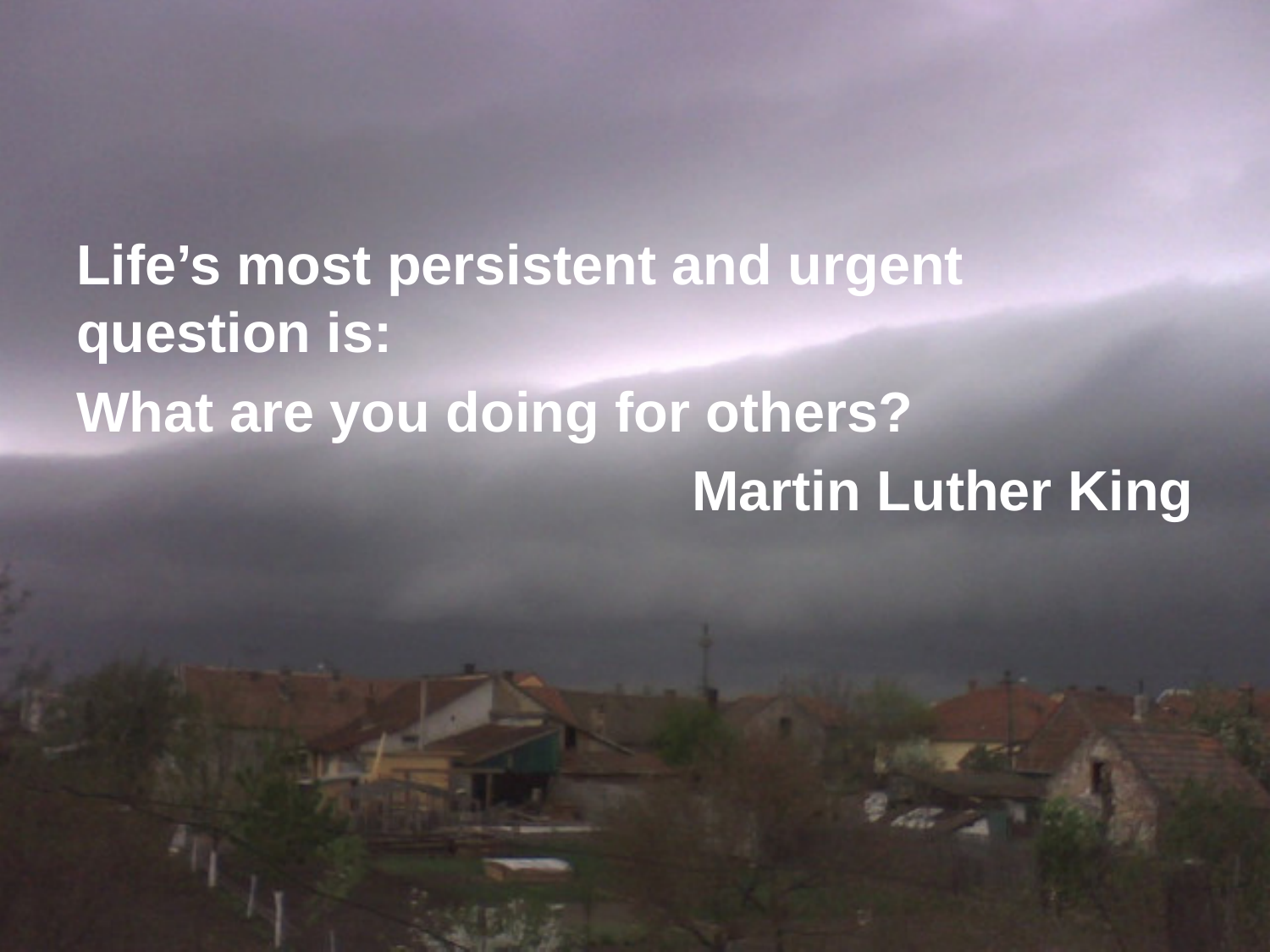

Life’s most persistent and urgent question is:
What are you doing for others?
Martin Luther King